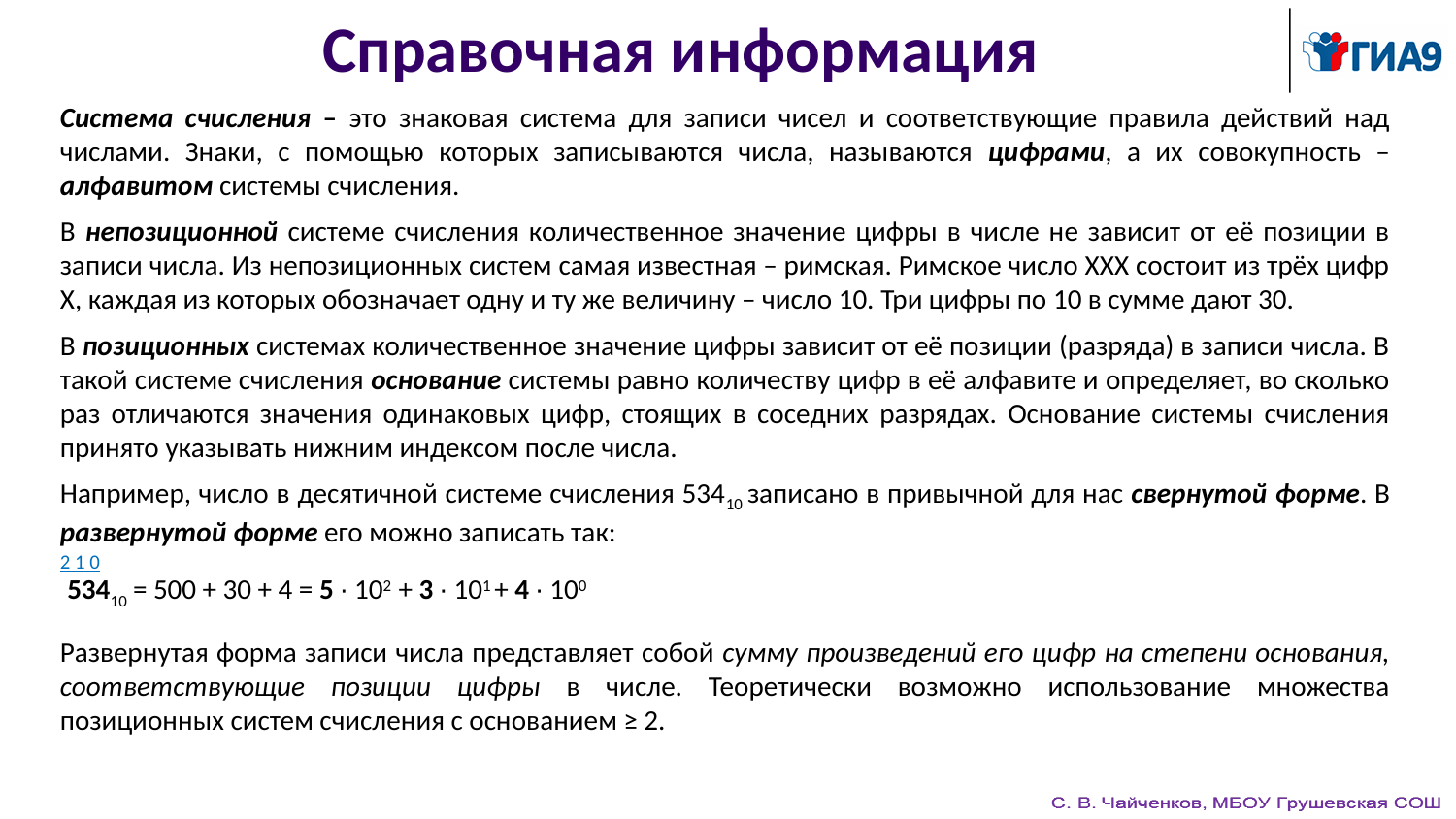

# Справочная информация
Система счисления – это знаковая система для записи чисел и соответствующие правила действий над числами. Знаки, с помощью которых записываются числа, называются цифрами, а их совокупность – алфавитом системы счисления.
В непозиционной системе счисления количественное значение цифры в числе не зависит от её позиции в записи числа. Из непозиционных систем самая известная – римская. Римское число ХХХ состоит из трёх цифр Х, каждая из которых обозначает одну и ту же величину – число 10. Три цифры по 10 в сумме дают 30.
В позиционных системах количественное значение цифры зависит от её позиции (разряда) в записи числа. В такой системе счисления основание системы равно количеству цифр в её алфавите и определяет, во сколько раз отличаются значения одинаковых цифр, стоящих в соседних разрядах. Основание системы счисления принято указывать нижним индексом после числа.
Например, число в десятичной системе счисления 53410 записано в привычной для нас свернутой форме. В развернутой форме его можно записать так:
2 1 0
53410 = 500 + 30 + 4 = 5 ∙ 102  + 3 ∙ 101 + 4 ∙ 100
Развернутая форма записи числа представляет собой сумму произведений его цифр на степени основания, соответствующие позиции цифры в числе. Теоретически возможно использование множества позиционных систем счисления с основанием ≥ 2.